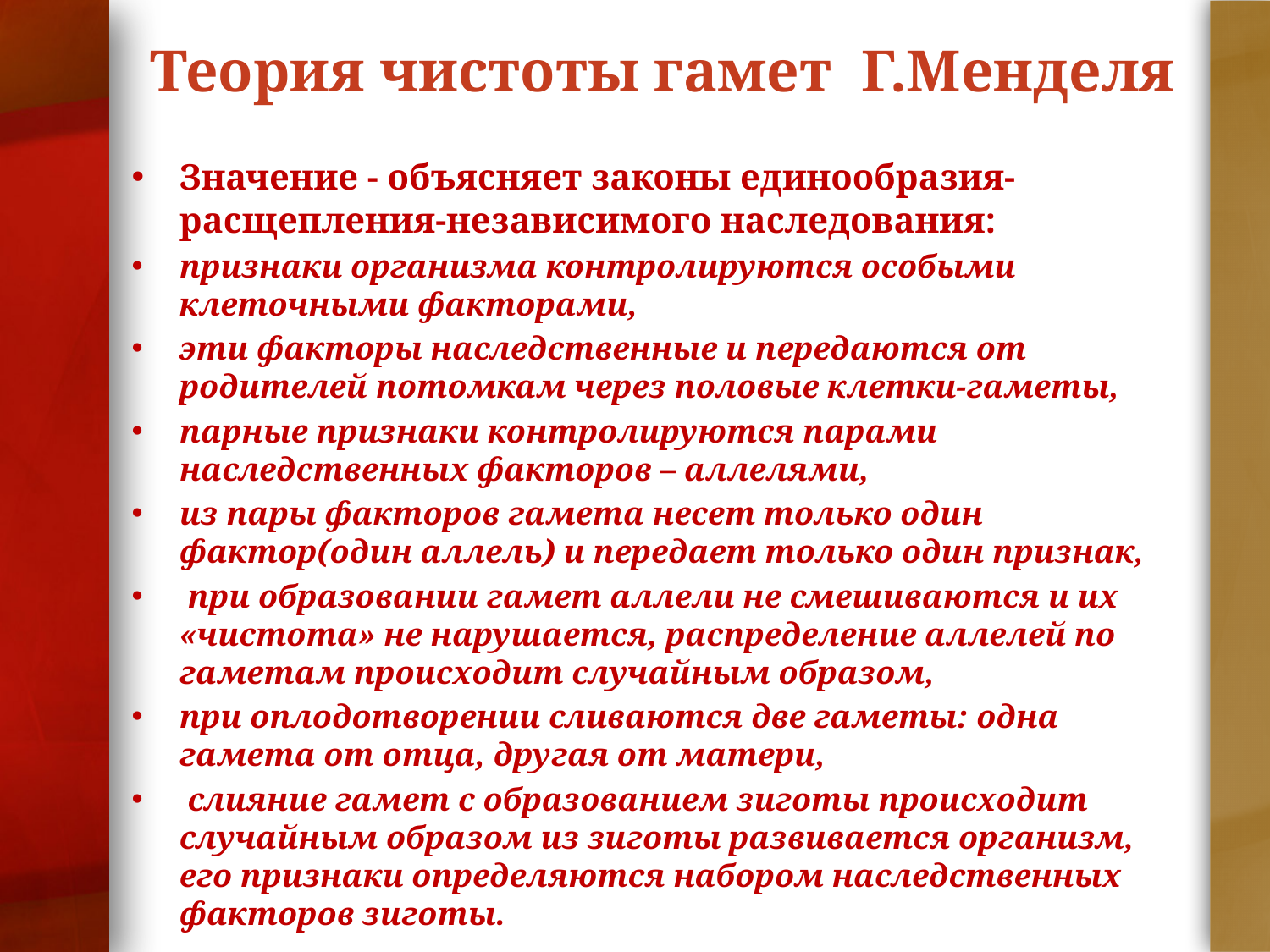

# Теория чистоты гамет  Г.Менделя
Значение - объясняет законы единообразия-расщепления-независимого наследования:
признаки организма контролируются особыми клеточными факторами,
эти факторы наследственные и передаются от родителей потомкам через половые клетки-гаметы,
парные признаки контролируются парами наследственных факторов – аллелями,
из пары факторов гамета несет только один фактор(один аллель) и передает только один признак,
 при образовании гамет аллели не смешиваются и их «чистота» не нарушается, распределение аллелей по гаметам происходит случайным образом,
при оплодотворении сливаются две гаметы: одна гамета от отца, другая от матери,
 слияние гамет с образованием зиготы происходит случайным образом из зиготы развивается организм, его признаки определяются набором наследственных факторов зиготы.